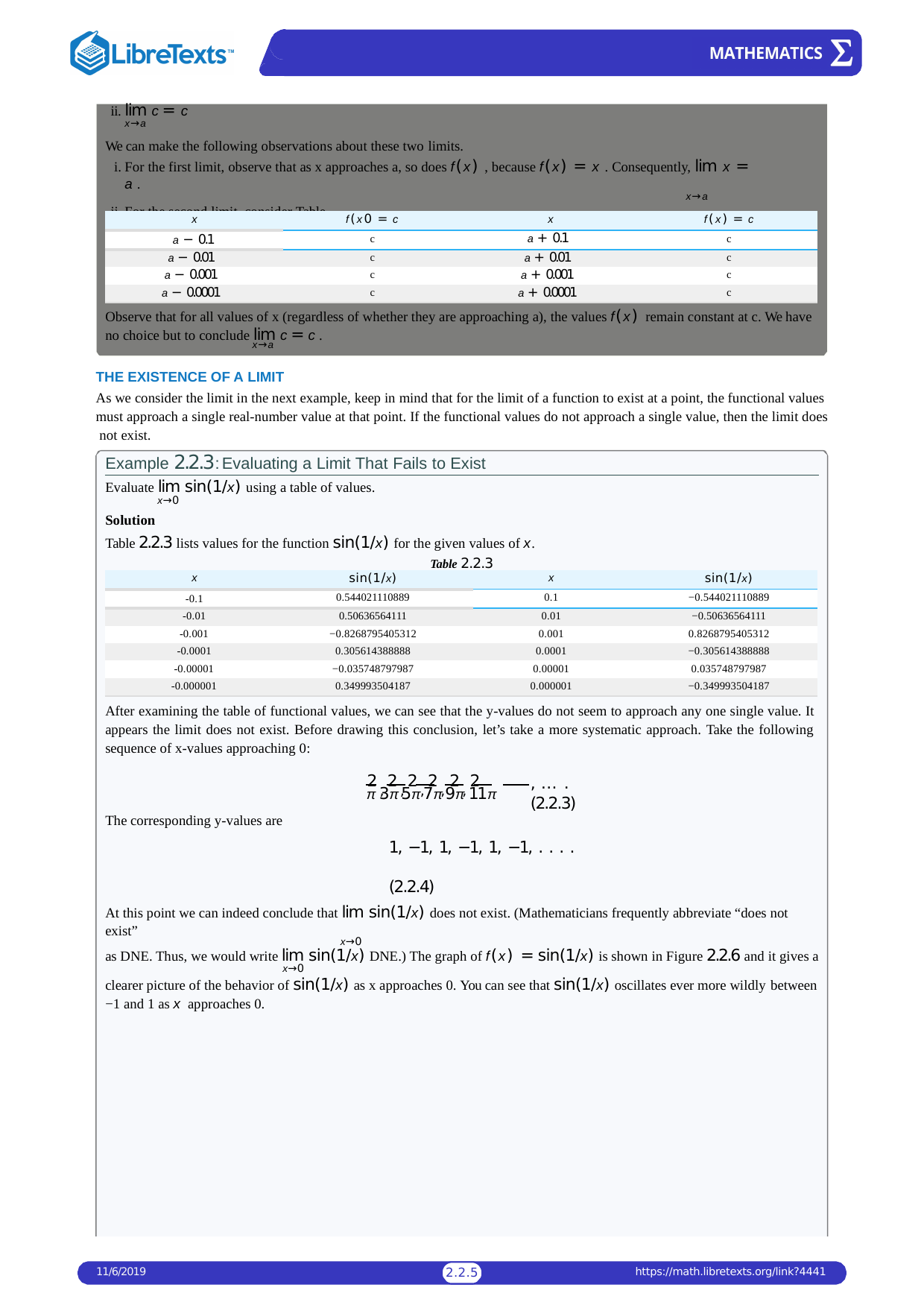

ii. lim c = c
x→a
We can make the following observations about these two limits.
For the first limit, observe that as x approaches a, so does f(x) , because f(x) = x . Consequently, lim x = a .
x→a
For the second limit, consider Table.

| x | f(x0 = c | x | f(x) = c |
| --- | --- | --- | --- |
| a − 0.1 | c | a + 0.1 | c |
| a − 0.01 | c | a + 0.01 | c |
| a − 0.001 | c | a + 0.001 | c |
| a − 0.0001 | c | a + 0.0001 | c |
Observe that for all values of x (regardless of whether they are approaching a), the values f(x) remain constant at c. We have  no choice but to conclude lim c = c .
x→a

THE EXISTENCE OF A LIMIT
As we consider the limit in the next example, keep in mind that for the limit of a function to exist at a point, the functional values  must approach a single real-number value at that point. If the functional values do not approach a single value, then the limit does  not exist.
Example 2.2.3: Evaluating a Limit That Fails to Exist
Evaluate lim sin(1/x) using a table of values.
x→0
Solution
Table 2.2.3 lists values for the function sin(1/x) for the given values of x.
Table 2.2.3

| x | sin(1/x) | x | sin(1/x) |
| --- | --- | --- | --- |
| -0.1 | 0.544021110889 | 0.1 | −0.544021110889 |
| -0.01 | 0.50636564111 | 0.01 | −0.50636564111 |
| -0.001 | −0.8268795405312 | 0.001 | 0.8268795405312 |
| -0.0001 | 0.305614388888 | 0.0001 | −0.305614388888 |
| -0.00001 | −0.035748797987 | 0.00001 | 0.035748797987 |
| -0.000001 | 0.349993504187 | 0.000001 | −0.349993504187 |
After examining the table of functional values, we can see that the y-values do not seem to approach any one single value. It  appears the limit does not exist. Before drawing this conclusion, let’s take a more systematic approach. Take the following  sequence of x-values approaching 0:
2 , 2 , 2 , 2 , 2 , 2
, … .	(2.2.3)
π 3π 5π 7π 9π 11π

The corresponding y-values are
1, −1, 1, −1, 1, −1, . . . .	(2.2.4)
At this point we can indeed conclude that lim sin(1/x) does not exist. (Mathematicians frequently abbreviate “does not exist”
x→0
as DNE. Thus, we would write lim sin(1/x) DNE.) The graph of f(x) = sin(1/x) is shown in Figure 2.2.6 and it gives a
x→0
clearer picture of the behavior of sin(1/x) as x approaches 0. You can see that sin(1/x) oscillates ever more wildly between
−1 and 1 as x approaches 0.

11/6/2019
https://math.libretexts.org/link?4441
2.2.5